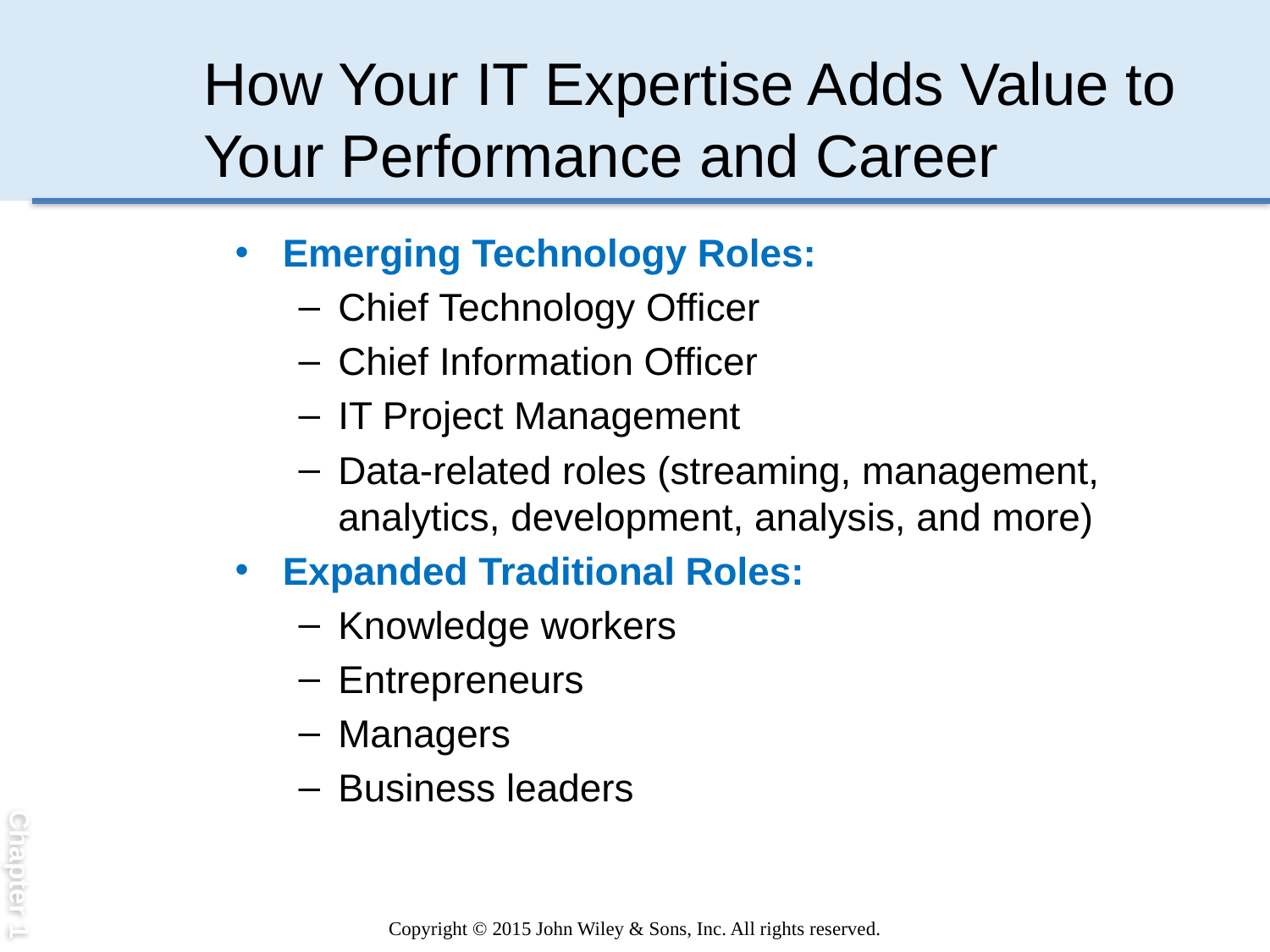

Chapter 1
# How Your IT Expertise Adds Value to Your Performance and Career
Emerging Technology Roles:
Chief Technology Officer
Chief Information Officer
IT Project Management
Data-related roles (streaming, management, analytics, development, analysis, and more)
Expanded Traditional Roles:
Knowledge workers
Entrepreneurs
Managers
Business leaders